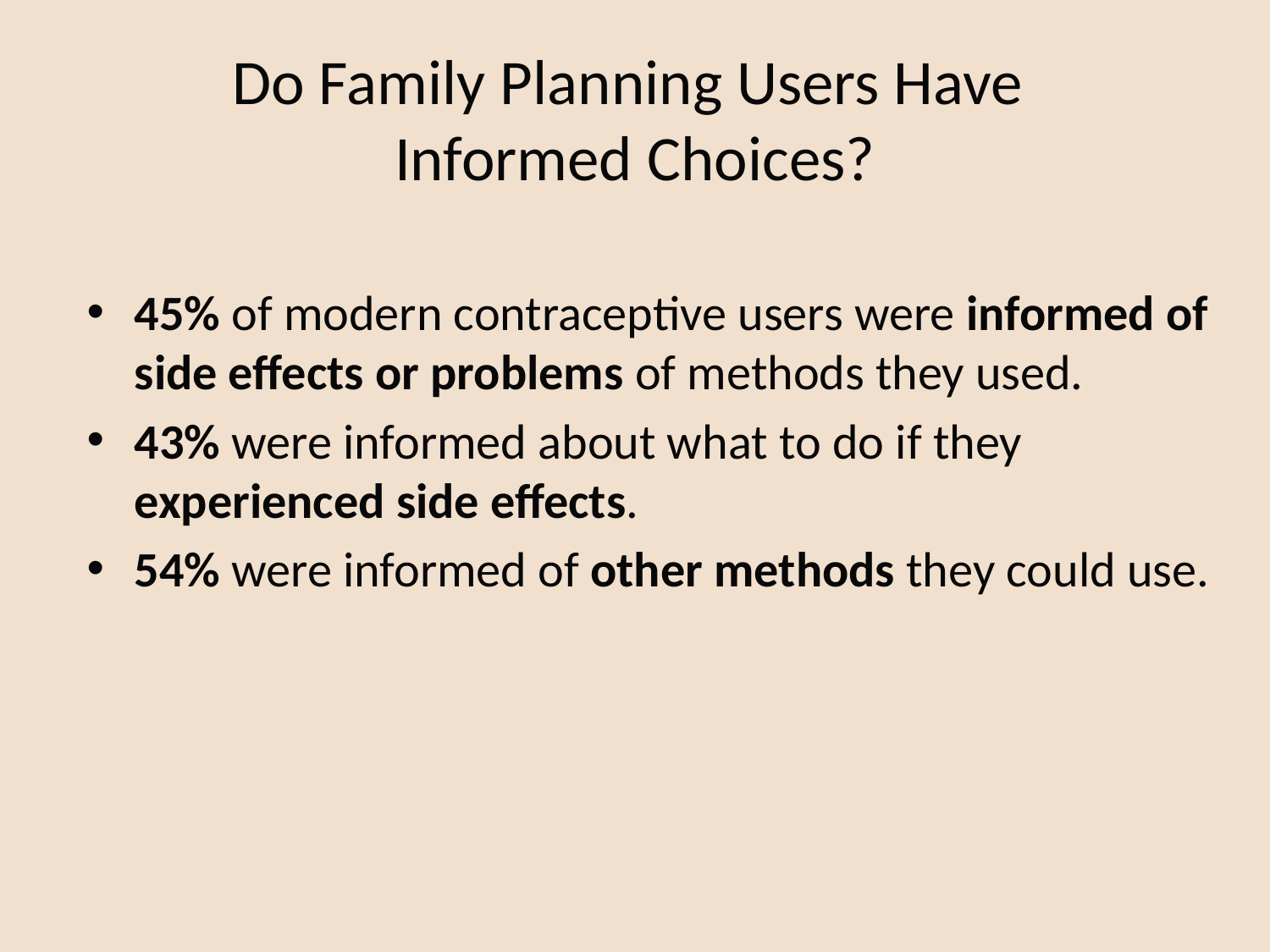

# Do Family Planning Users Have Informed Choices?
45% of modern contraceptive users were informed of side effects or problems of methods they used.
43% were informed about what to do if they experienced side effects.
54% were informed of other methods they could use.